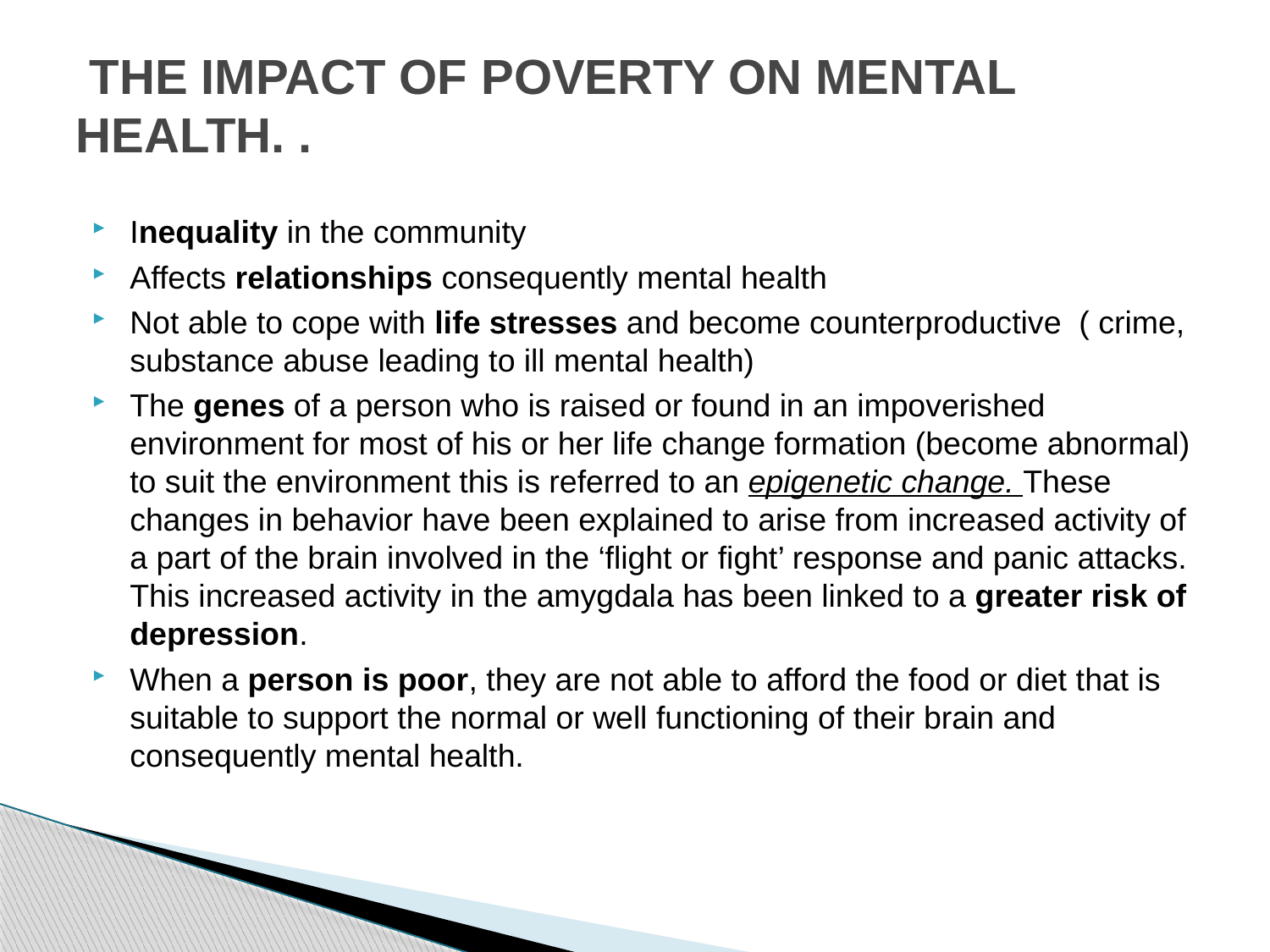

# THE IMPACT OF POVERTY ON MENTAL HEALTH. .
Inequality in the community
Affects relationships consequently mental health
Not able to cope with life stresses and become counterproductive  ( crime, substance abuse leading to ill mental health)
The genes of a person who is raised or found in an impoverished environment for most of his or her life change formation (become abnormal) to suit the environment this is referred to an epigenetic change. These changes in behavior have been explained to arise from increased activity of a part of the brain involved in the ‘flight or fight’ response and panic attacks. This increased activity in the amygdala has been linked to a greater risk of depression.
When a person is poor, they are not able to afford the food or diet that is suitable to support the normal or well functioning of their brain and consequently mental health.